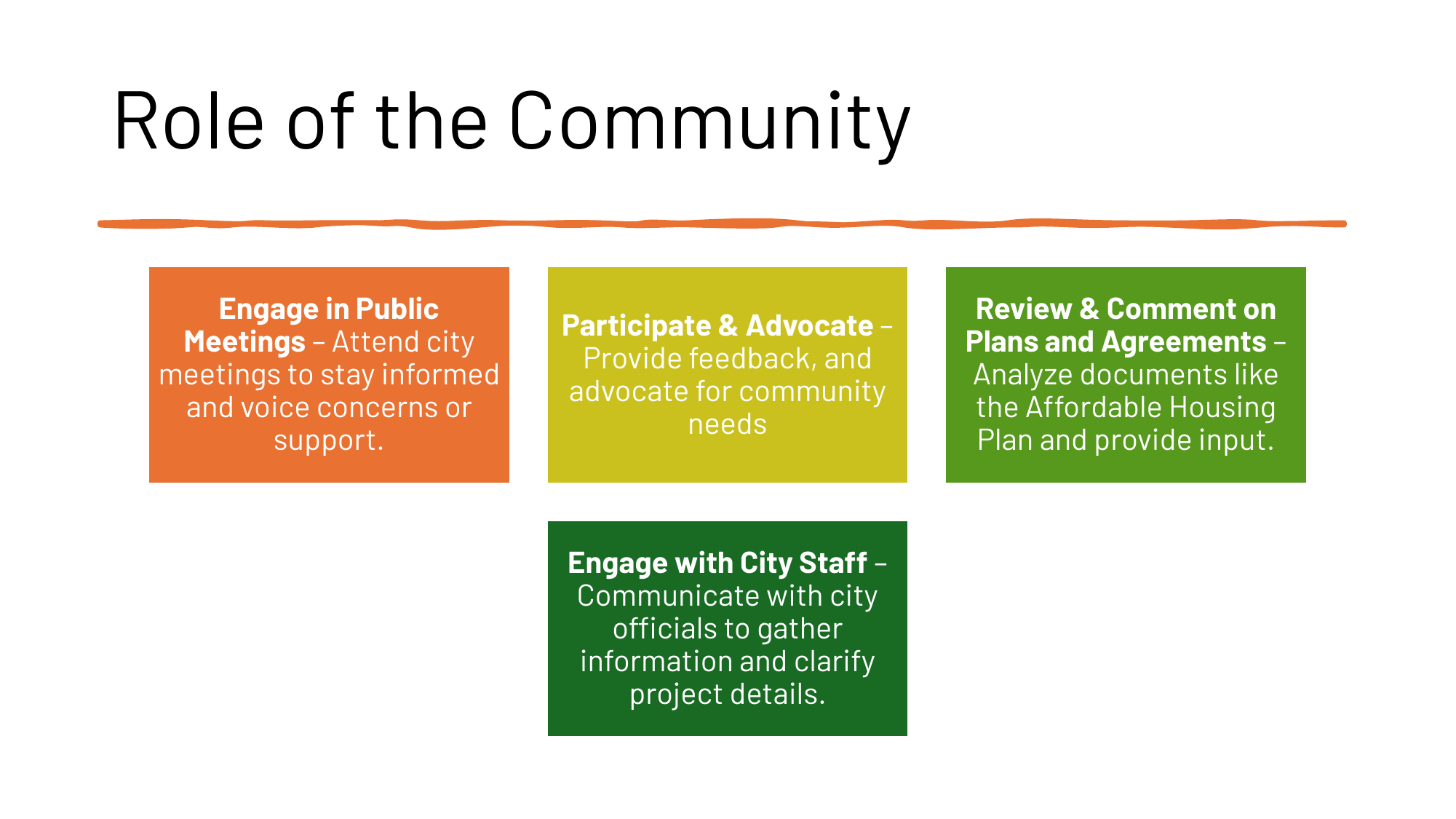

# Role of the Community

Engage in Public Meetings – Attend city meetings to stay informed and voice concerns or support.
Participate & Advocate –Provide feedback, and advocate for community needs
Review & Comment on Plans and Agreements – Analyze documents like the Affordable Housing Plan and provide input.
Engage with City Staff – Communicate with city officials to gather information and clarify project details.